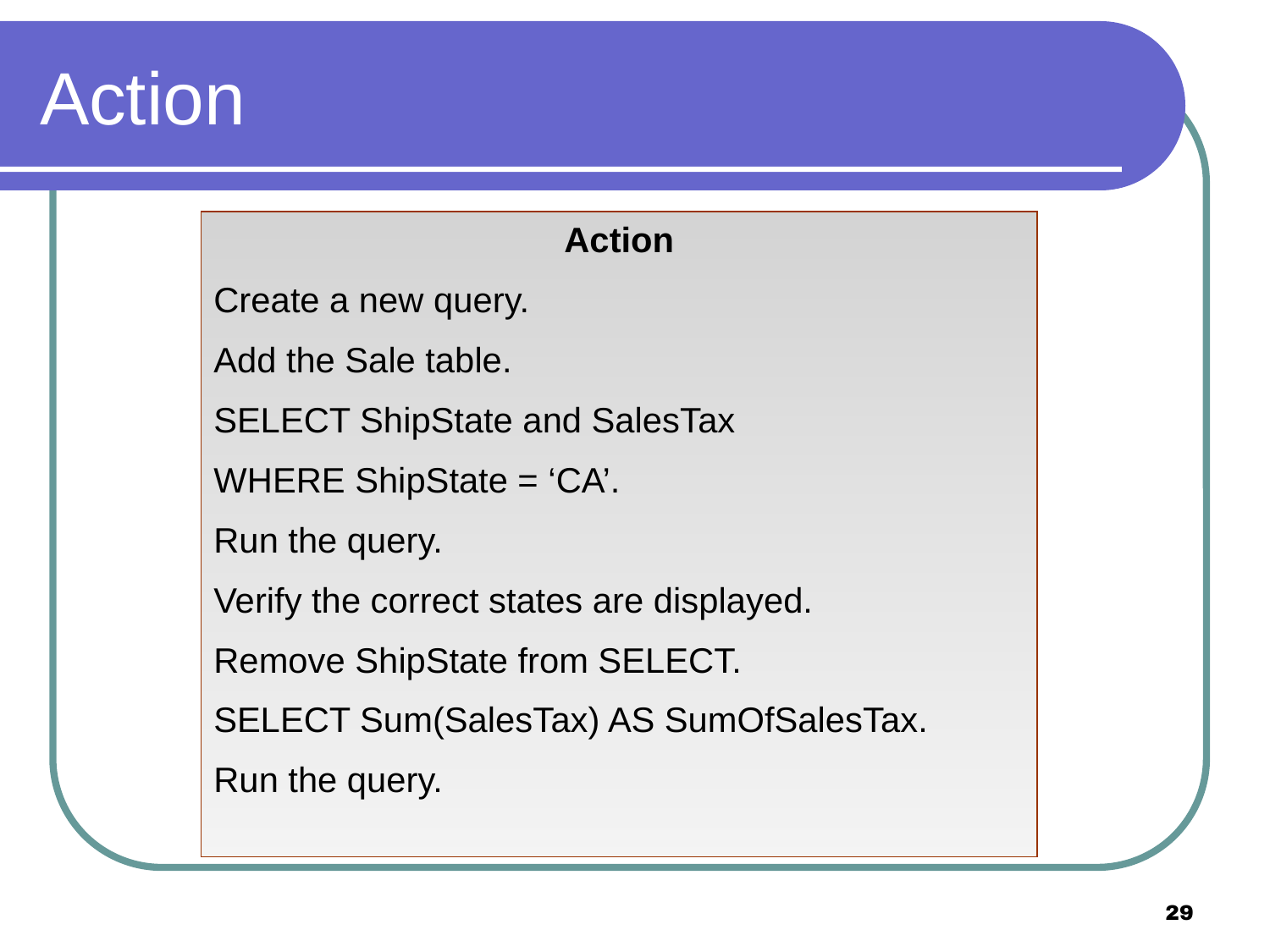

# Action
Action
Create a new query.
Add the Sale table.
SELECT ShipState and SalesTax
WHERE ShipState = ‘CA’.
Run the query.
Verify the correct states are displayed.
Remove ShipState from SELECT.
SELECT Sum(SalesTax) AS SumOfSalesTax.
Run the query.
29